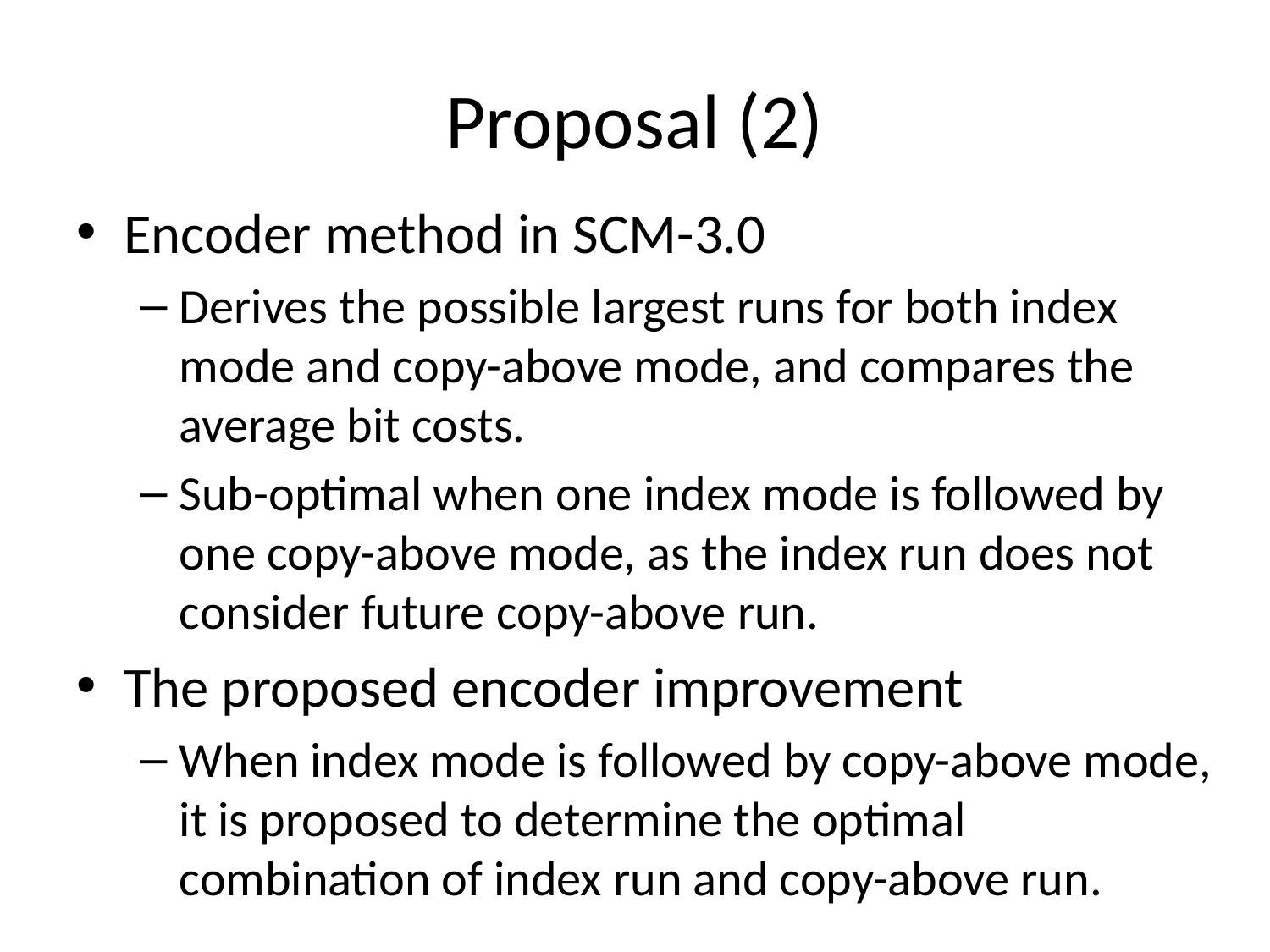

# Proposal (2)
Encoder method in SCM-3.0
Derives the possible largest runs for both index mode and copy-above mode, and compares the average bit costs.
Sub-optimal when one index mode is followed by one copy-above mode, as the index run does not consider future copy-above run.
The proposed encoder improvement
When index mode is followed by copy-above mode, it is proposed to determine the optimal combination of index run and copy-above run.